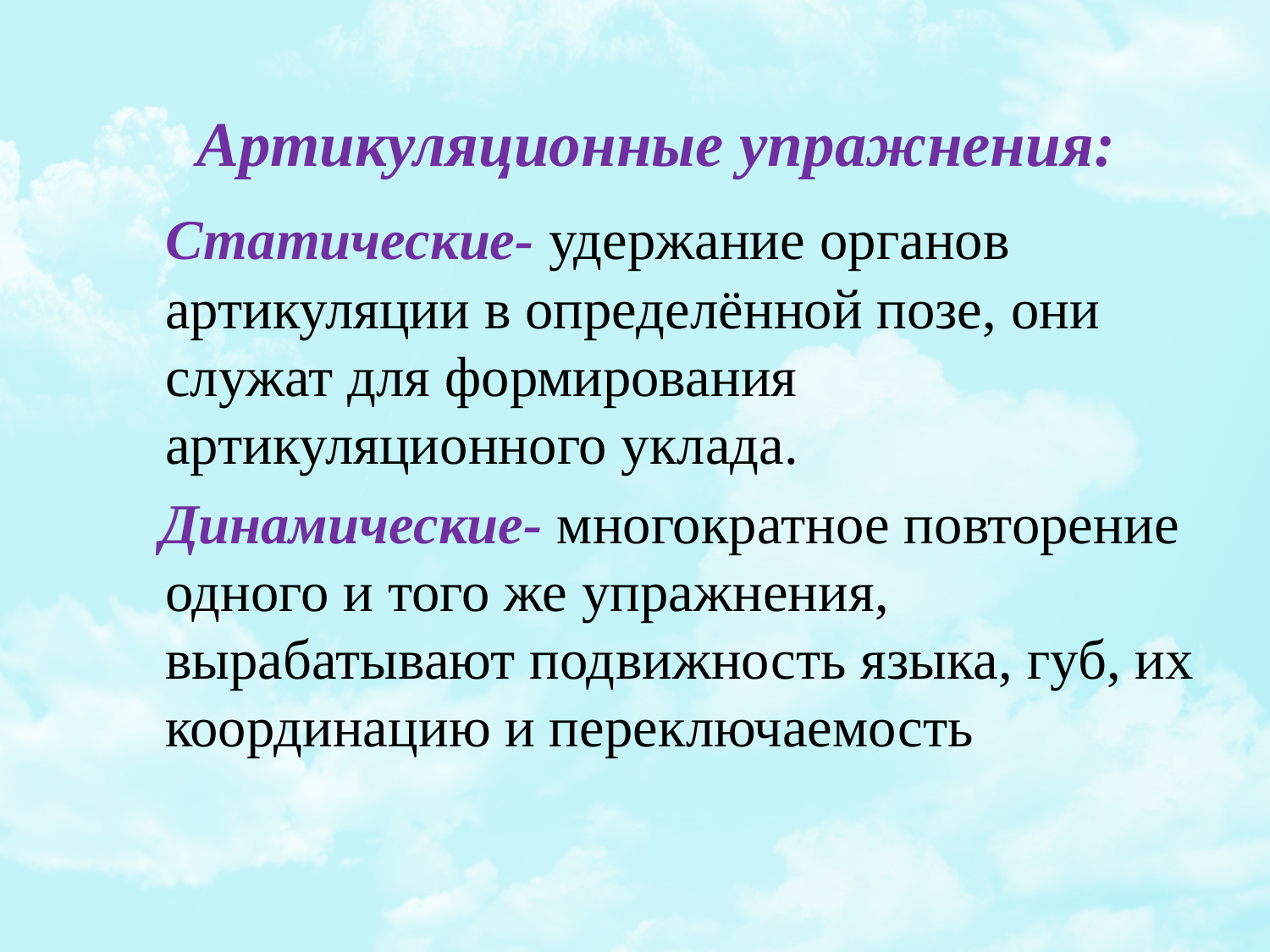

#
     Артикуляционные упражнения:
   Статические- удержание органов артикуляции в определённой позе, они служат для формирования артикуляционного уклада.
   Динамические- многократное повторение одного и того же упражнения, вырабатывают подвижность языка, губ, их координацию и переключаемость